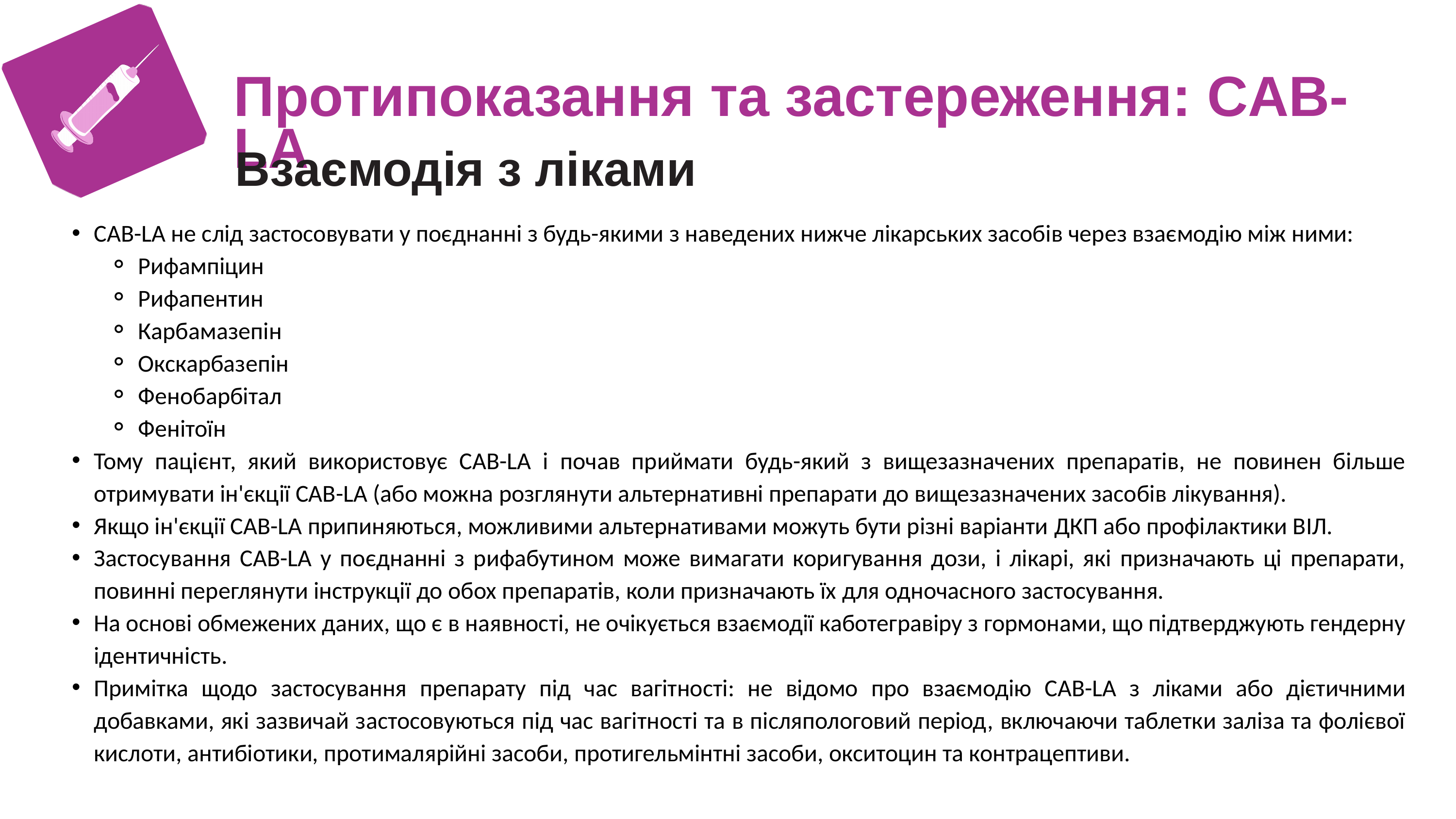

C
Протипоказання та застереження: CAB-LA
Взаємодія з ліками
CAB-LA не слід застосовувати у поєднанні з будь-якими з наведених нижче лікарських засобів через взаємодію між ними:
Рифампіцин
Рифапентин
Карбамазепін
Окскарбазепін
Фенобарбітал
Фенітоїн
Тому пацієнт, який використовує CAB-LA і почав приймати будь-який з вищезазначених препаратів, не повинен більше отримувати ін'єкції CAB-LA (або можна розглянути альтернативні препарати до вищезазначених засобів лікування).
Якщо ін'єкції CAB-LA припиняються, можливими альтернативами можуть бути різні варіанти ДКП або профілактики ВІЛ.
Застосування CAB-LA у поєднанні з рифабутином може вимагати коригування дози, і лікарі, які призначають ці препарати, повинні переглянути інструкції до обох препаратів, коли призначають їх для одночасного застосування.
На основі обмежених даних, що є в наявності, не очікується взаємодії каботегравіру з гормонами, що підтверджують гендерну ідентичність.
Примітка щодо застосування препарату під час вагітності: не відомо про взаємодію CAB-LA з ліками або дієтичними добавками, які зазвичай застосовуються під час вагітності та в післяпологовий період, включаючи таблетки заліза та фолієвої кислоти, антибіотики, протималярійні засоби, протигельмінтні засоби, окситоцин та контрацептиви.